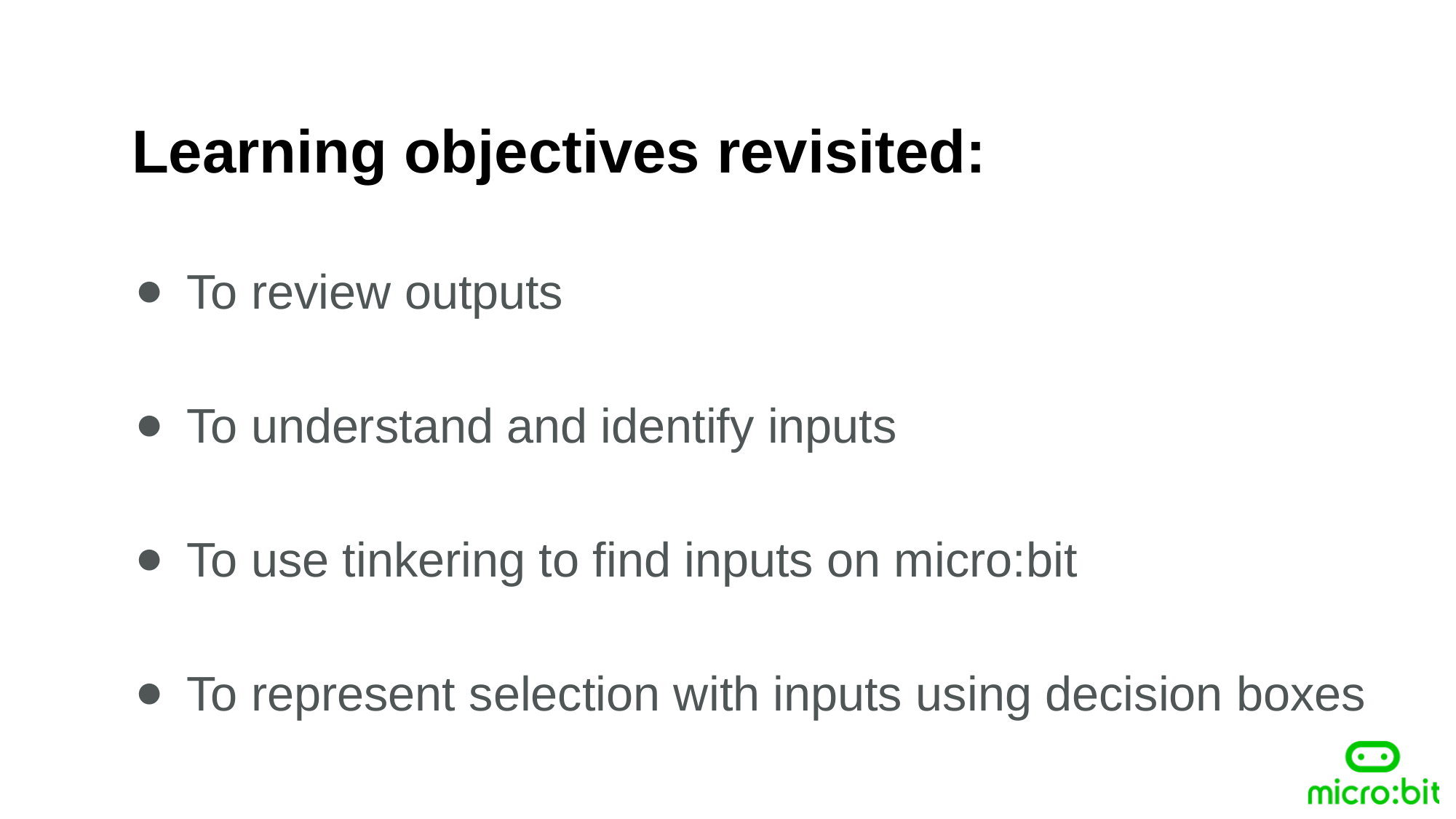

Learning objectives revisited:

To review outputs

To understand and identify inputs

To use tinkering to find inputs on micro:bit

To represent selection with inputs using decision boxes